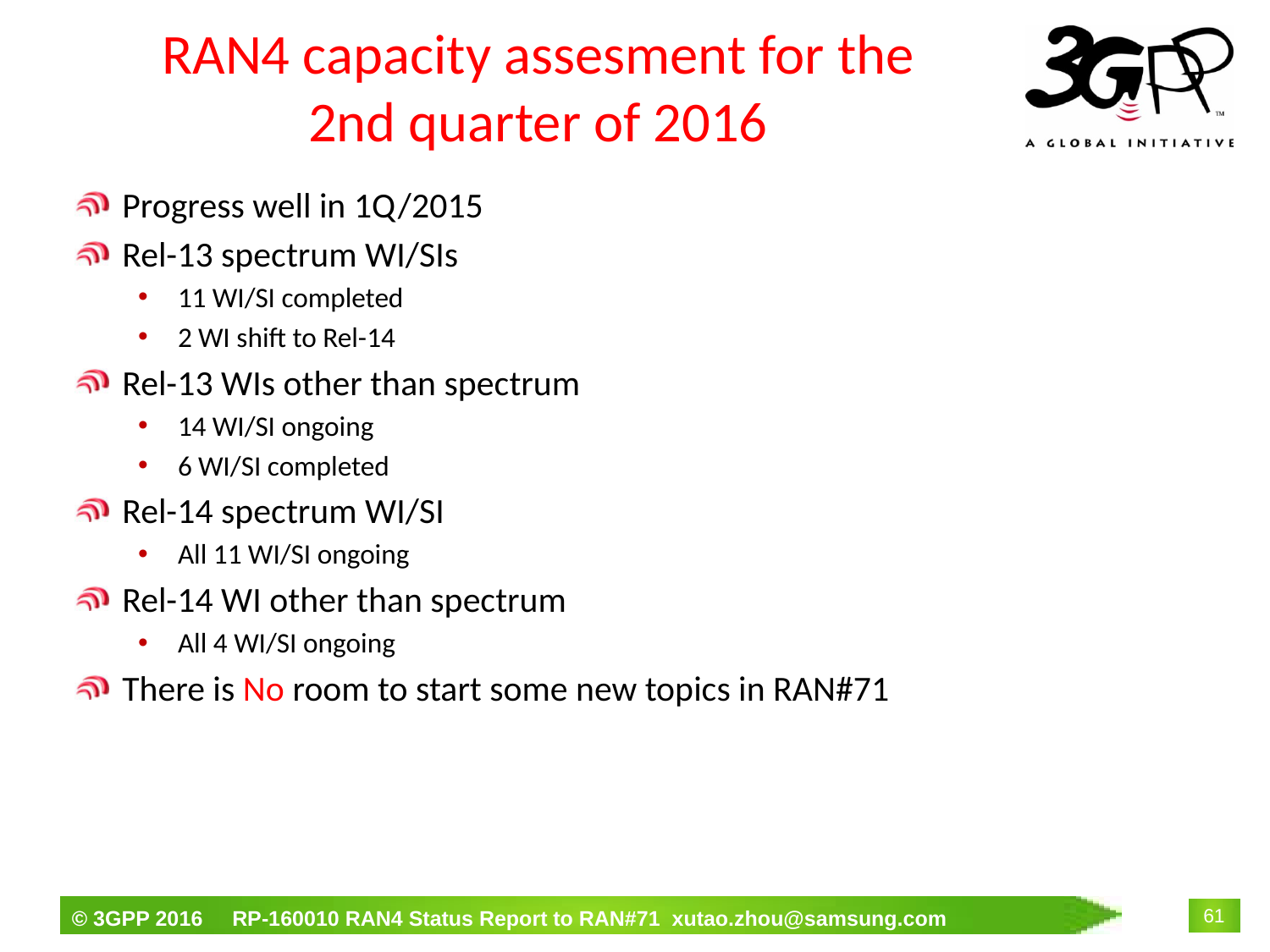

# RAN4 capacity assesment for the 2nd quarter of 2016
Progress well in 1Q/2015
Rel-13 spectrum WI/SIs
11 WI/SI completed
2 WI shift to Rel-14
Rel-13 WIs other than spectrum
14 WI/SI ongoing
6 WI/SI completed
Rel-14 spectrum WI/SI
All 11 WI/SI ongoing
Rel-14 WI other than spectrum
All 4 WI/SI ongoing
There is No room to start some new topics in RAN#71